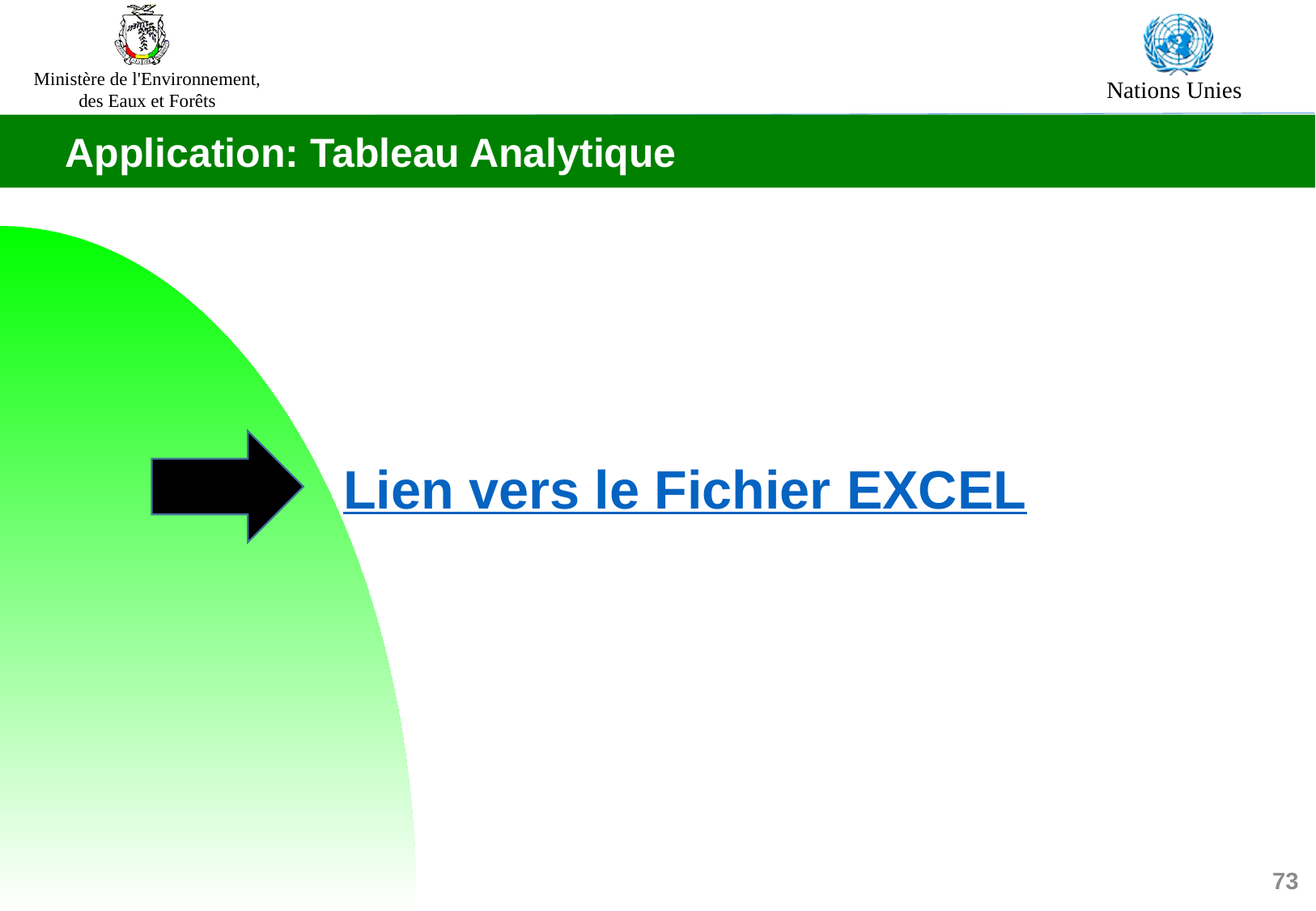

Application: Tableau Analytique

Lien vers le Fichier EXCEL
73